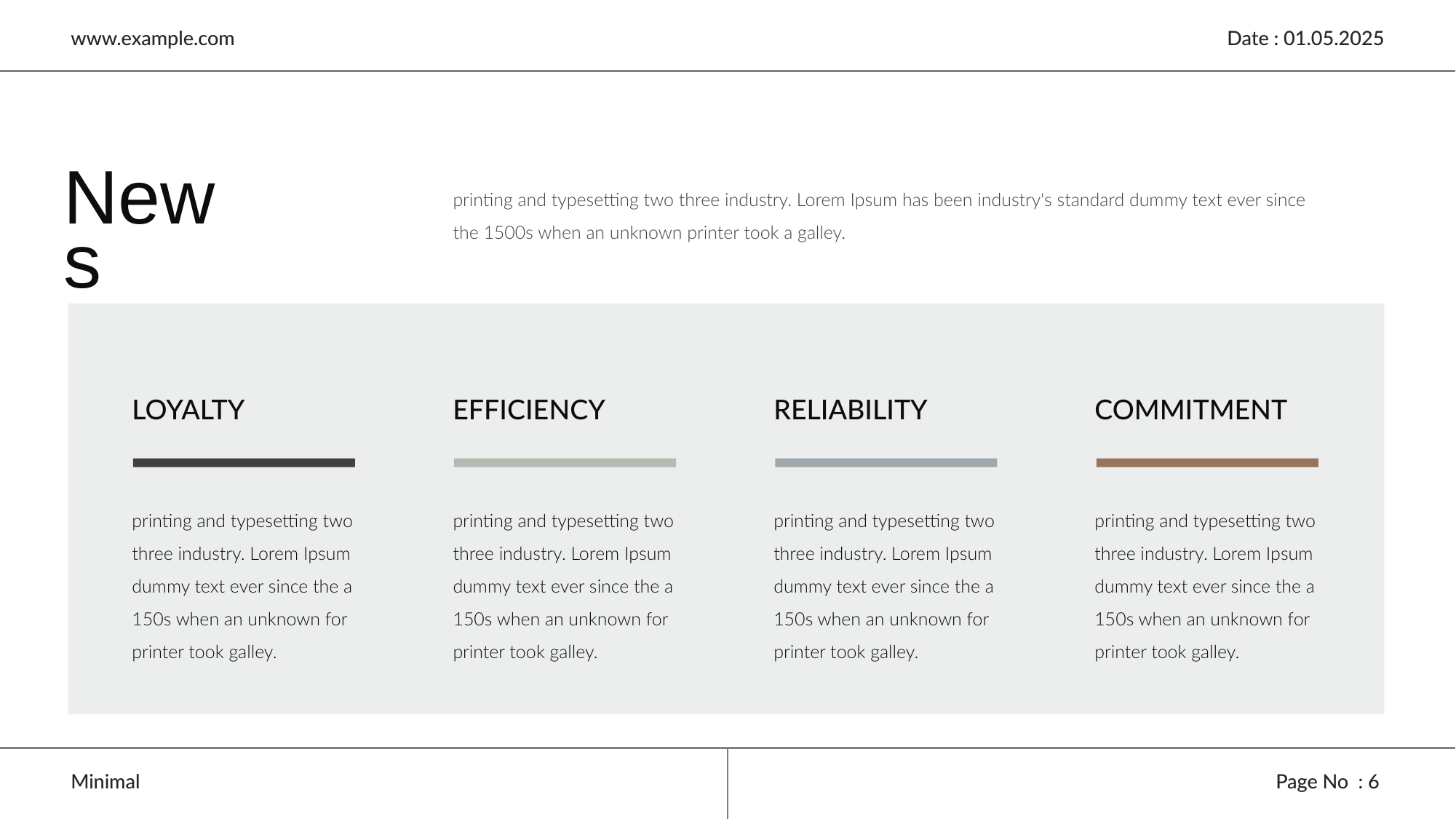

News
printing and typesetting two three industry. Lorem Ipsum has been industry's standard dummy text ever since the 1500s when an unknown printer took a galley.

LOYALTY
EFFICIENCY
RELIABILITY
COMMITMENT

printing and typesetting two three industry. Lorem Ipsum dummy text ever since the a 150s when an unknown for printer took galley.
printing and typesetting two three industry. Lorem Ipsum dummy text ever since the a 150s when an unknown for printer took galley.
printing and typesetting two three industry. Lorem Ipsum dummy text ever since the a 150s when an unknown for printer took galley.
printing and typesetting two three industry. Lorem Ipsum dummy text ever since the a 150s when an unknown for printer took galley.